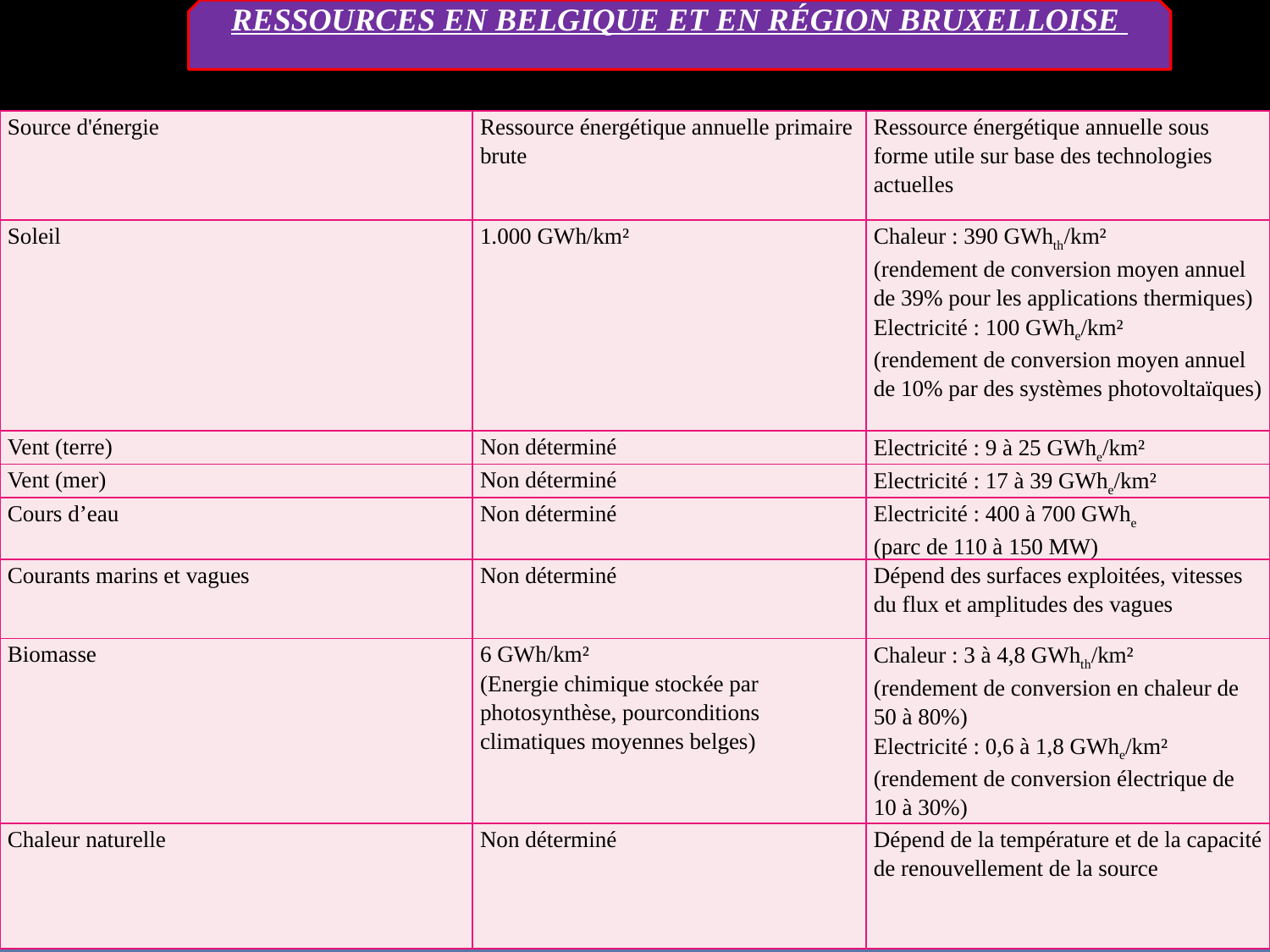

RESSOURCES EN BELGIQUE ET EN RÉGION BRUXELLOISE

| Source d'énergie | Ressource énergétique annuelle primaire brute | Ressource énergétique annuelle sous forme utile sur base des technologies actuelles |
| --- | --- | --- |
| Soleil | 1.000 GWh/km² | Chaleur : 390 GWhth/km² (rendement de conversion moyen annuel de 39% pour les applications thermiques) Electricité : 100 GWhe/km² (rendement de conversion moyen annuel de 10% par des systèmes photovoltaïques) |
| Vent (terre) | Non déterminé | Electricité : 9 à 25 GWhe/km² |
| Vent (mer) | Non déterminé | Electricité : 17 à 39 GWhe/km² |
| Cours d’eau | Non déterminé | Electricité : 400 à 700 GWhe (parc de 110 à 150 MW) |
| Courants marins et vagues | Non déterminé | Dépend des surfaces exploitées, vitesses du flux et amplitudes des vagues |
| Biomasse | 6 GWh/km² (Energie chimique stockée par photosynthèse, pourconditions climatiques moyennes belges) | Chaleur : 3 à 4,8 GWhth/km² (rendement de conversion en chaleur de 50 à 80%) Electricité : 0,6 à 1,8 GWhe/km² (rendement de conversion électrique de 10 à 30%) |
| Chaleur naturelle | Non déterminé | Dépend de la température et de la capacité de renouvellement de la source |